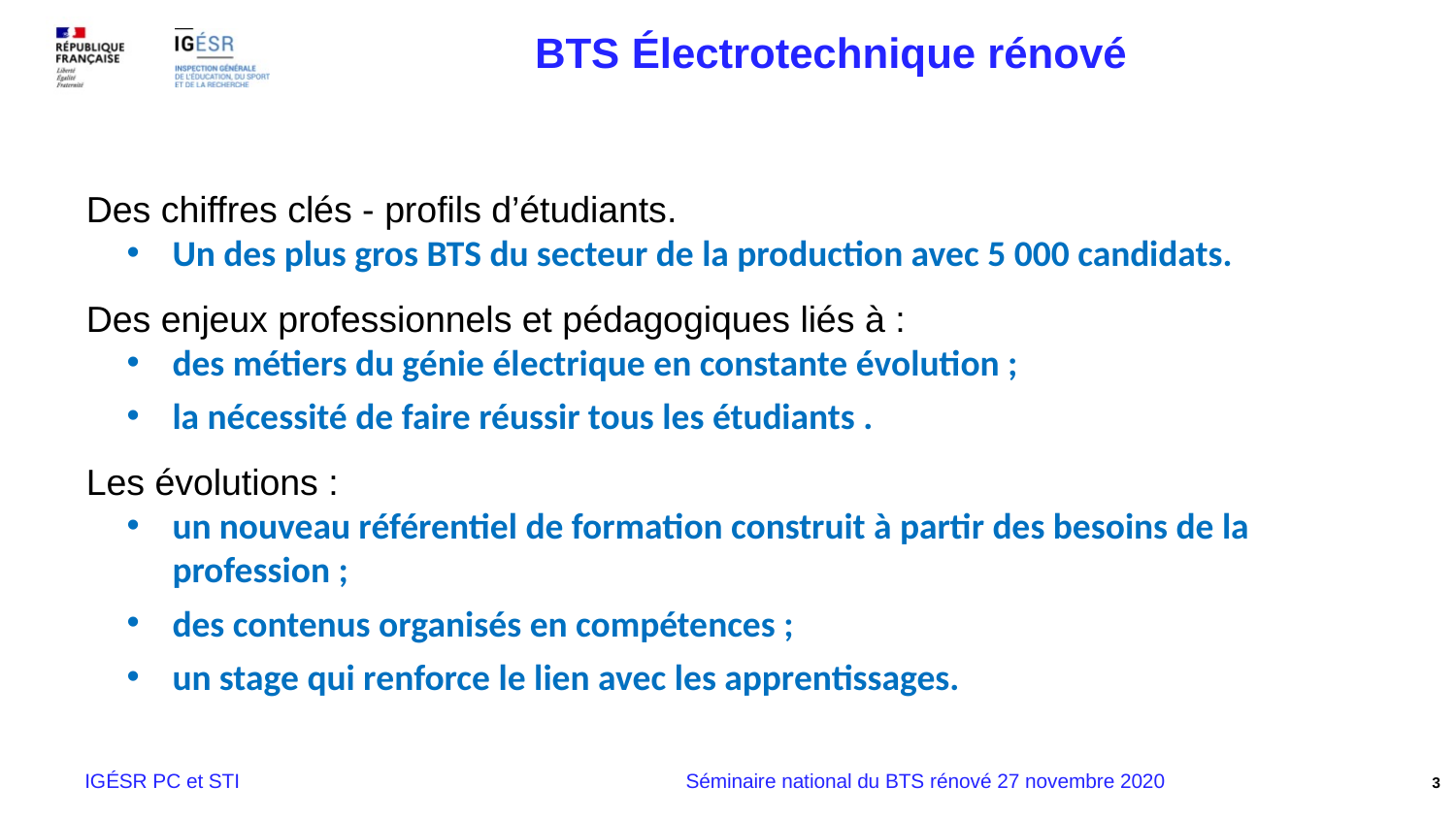

BTS Électrotechnique rénové
Des chiffres clés - profils d’étudiants.
Un des plus gros BTS du secteur de la production avec 5 000 candidats.
Des enjeux professionnels et pédagogiques liés à :
des métiers du génie électrique en constante évolution ;
la nécessité de faire réussir tous les étudiants .
Les évolutions :
un nouveau référentiel de formation construit à partir des besoins de la profession ;
des contenus organisés en compétences ;
un stage qui renforce le lien avec les apprentissages.

3